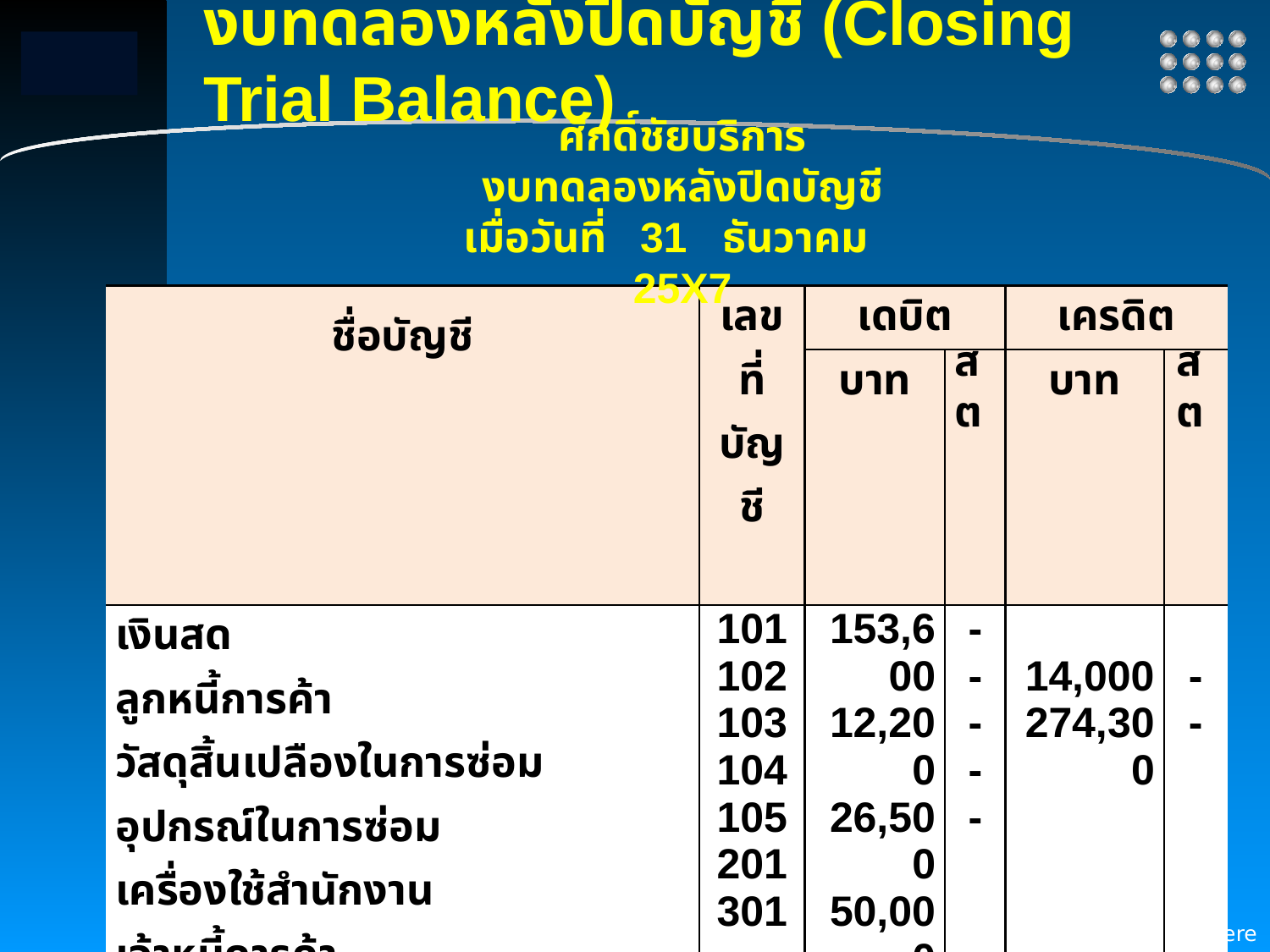

# งบทดลองหลังปิดบัญชี (Closing Trial Balance)

ศักดิ์ชัยบริการ
งบทดลองหลังปิดบัญชี
เมื่อวันที่   31   ธันวาคม    25X7

| ชื่อบัญชี | เลขที่บัญชี | เดบิต |  | เครดิต |  |
| --- | --- | --- | --- | --- | --- |
|  |  | บาท | ต | บาท |  |
| เงินสด ลูกหนี้การค้า วัสดุสิ้นเปลืองในการซ่อม อุปกรณ์ในการซ่อม เครื่องใช้สำนักงาน เจ้าหนี้การค้า ทุน – นายศักดิ์ชัย | 101 102 103 104 105 201 301 | 153,600 12,200 26,500 50,000 46,000 | - - - - - | 14,000 274,300 | - - |
|  |  | 288,300 | - | 288,300 | - |
สต
สต